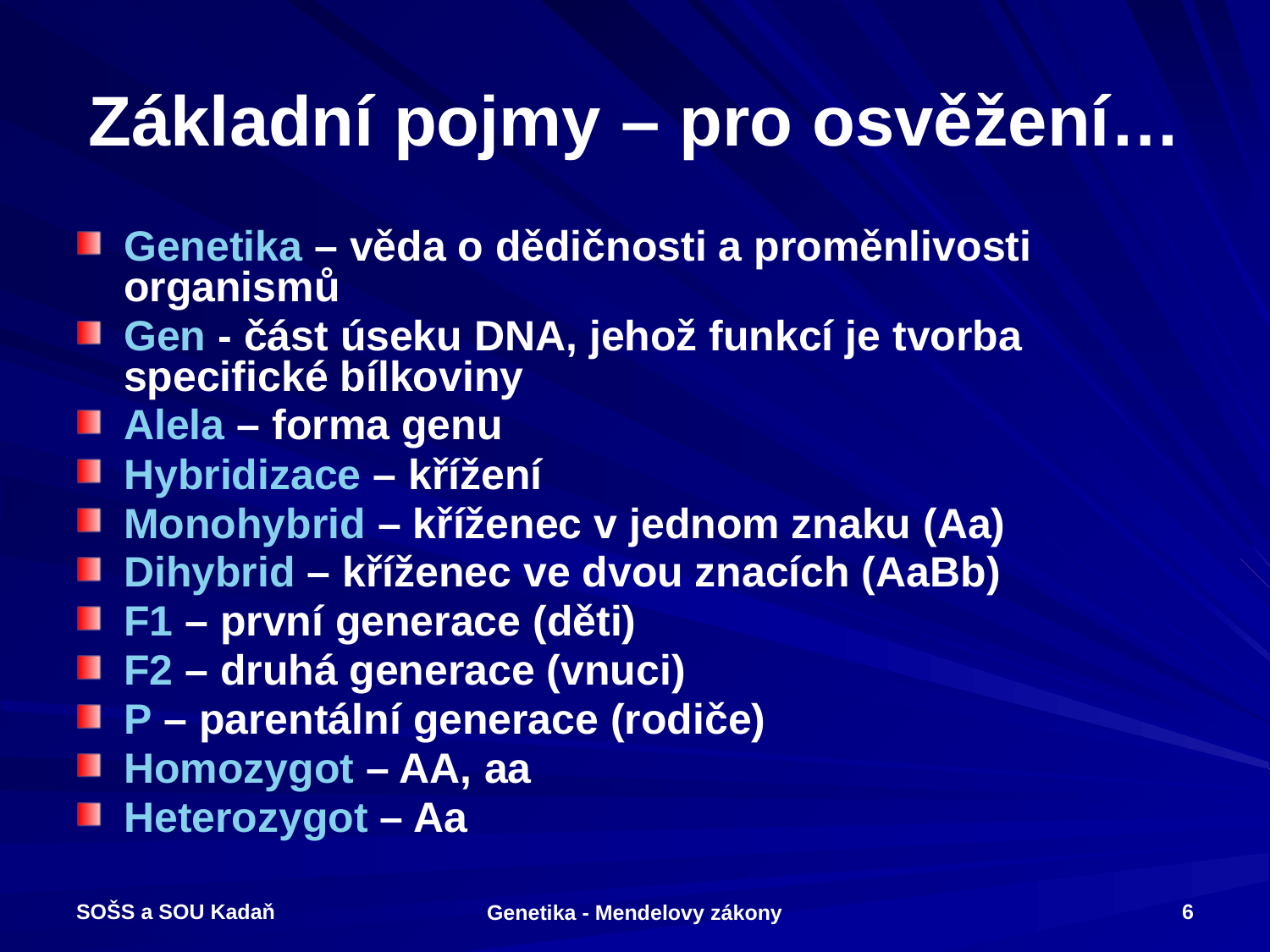

# Základní pojmy – pro osvěžení…
Genetika – věda o dědičnosti a proměnlivosti organismů
Gen - část úseku DNA, jehož funkcí je tvorba specifické bílkoviny
Alela – forma genu
Hybridizace – křížení
Monohybrid – kříženec v jednom znaku (Aa)
Dihybrid – kříženec ve dvou znacích (AaBb)
F1 – první generace (děti)
F2 – druhá generace (vnuci)
P – parentální generace (rodiče)
Homozygot – AA, aa
Heterozygot – Aa
SOŠS a SOU Kadaň
6
Genetika - Mendelovy zákony